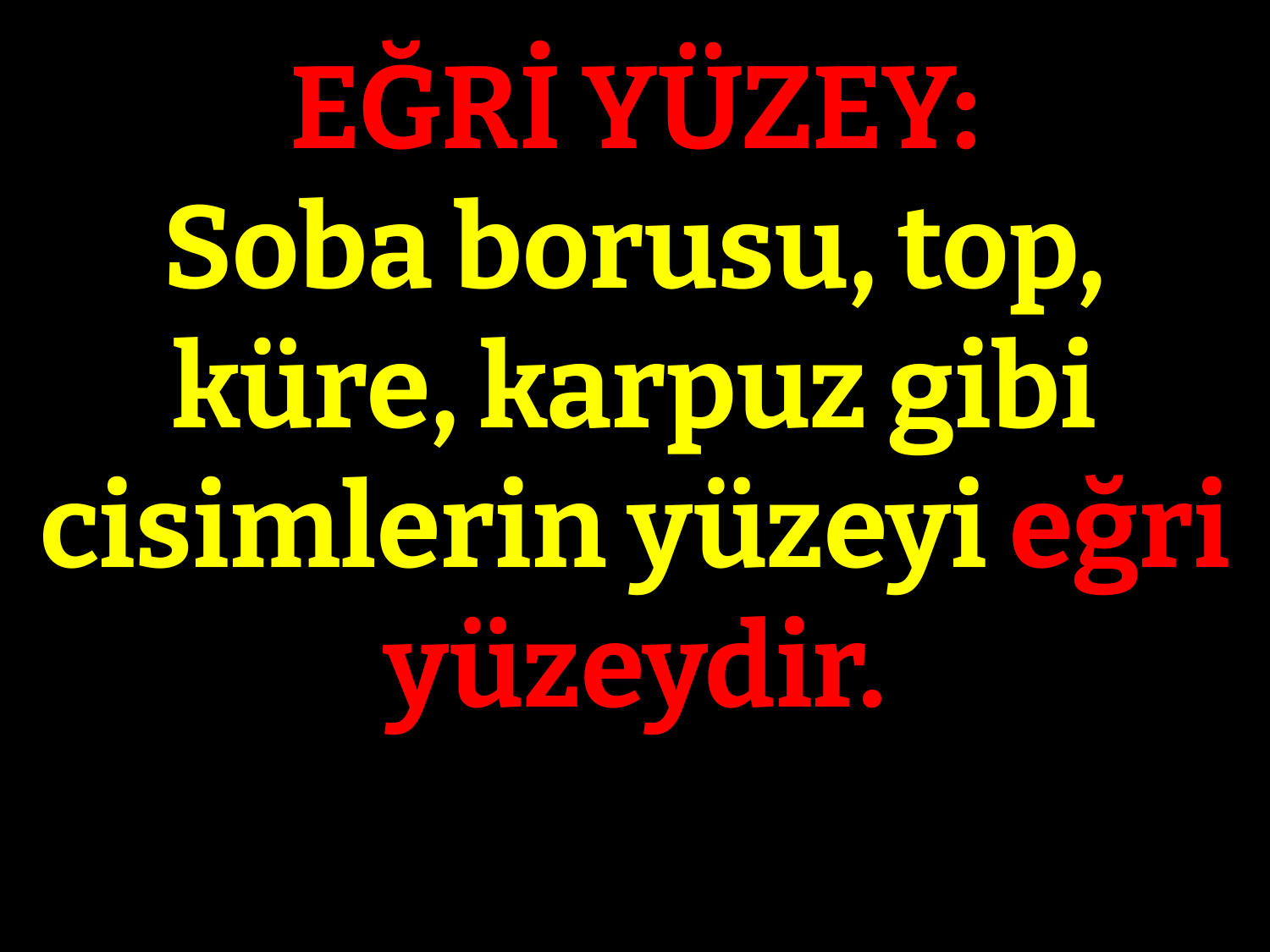

EĞRİ YÜZEY:
Soba borusu, top, küre, karpuz gibi cisimlerin yüzeyi eğri yüzeydir.
#